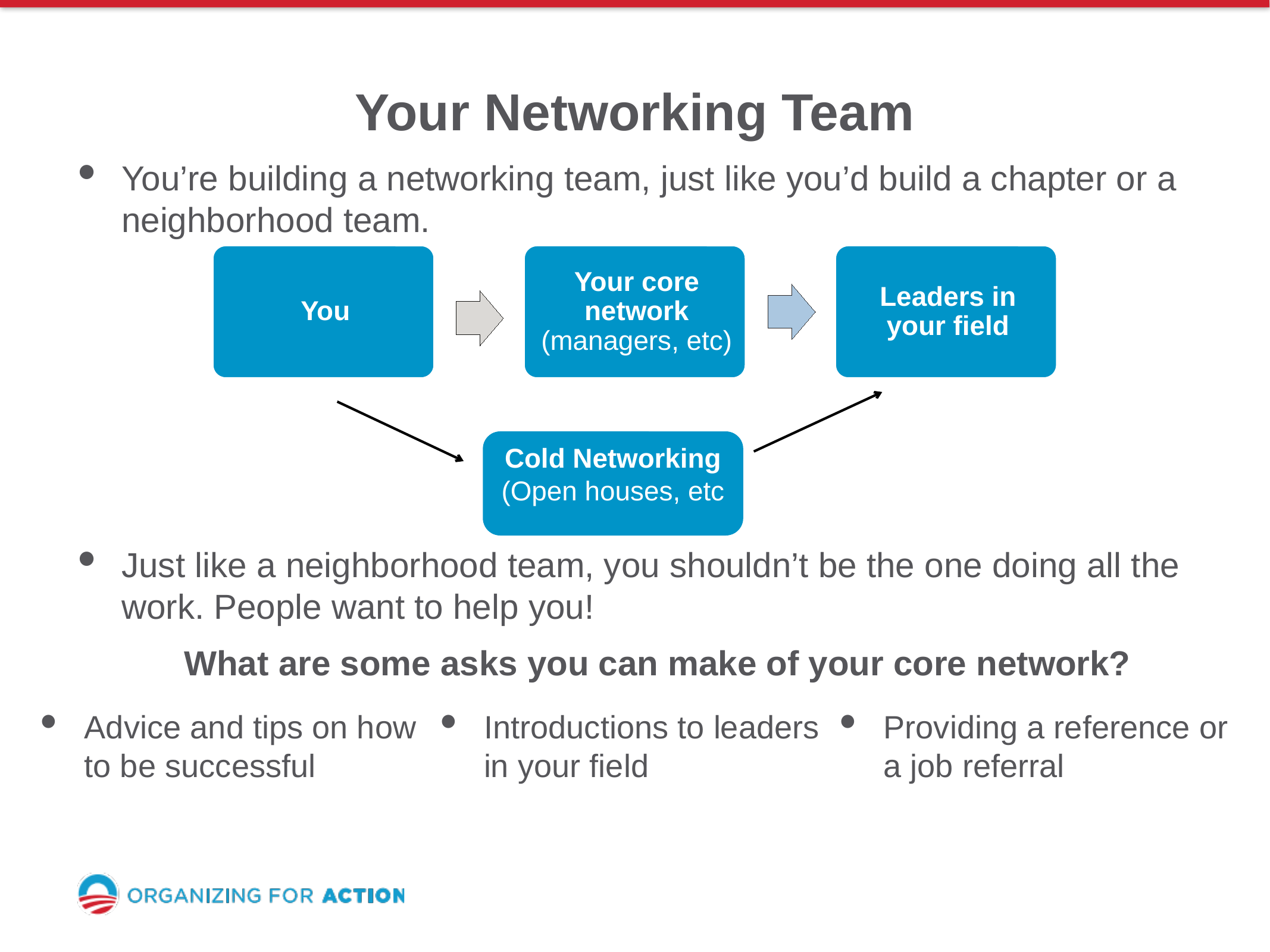

You

Your core network (managers, etc)

Leaders in your field
Cold Networking (Open houses, etc
Your Networking Team
You’re building a networking team, just like you’d build a chapter or a neighborhood team.

Just like a neighborhood team, you shouldn’t be the one doing all the work. People want to help you!

What are some asks you can make of your core network?
Advice and tips on how to be successful

Introductions to leaders in your field

Providing a reference or a job referral